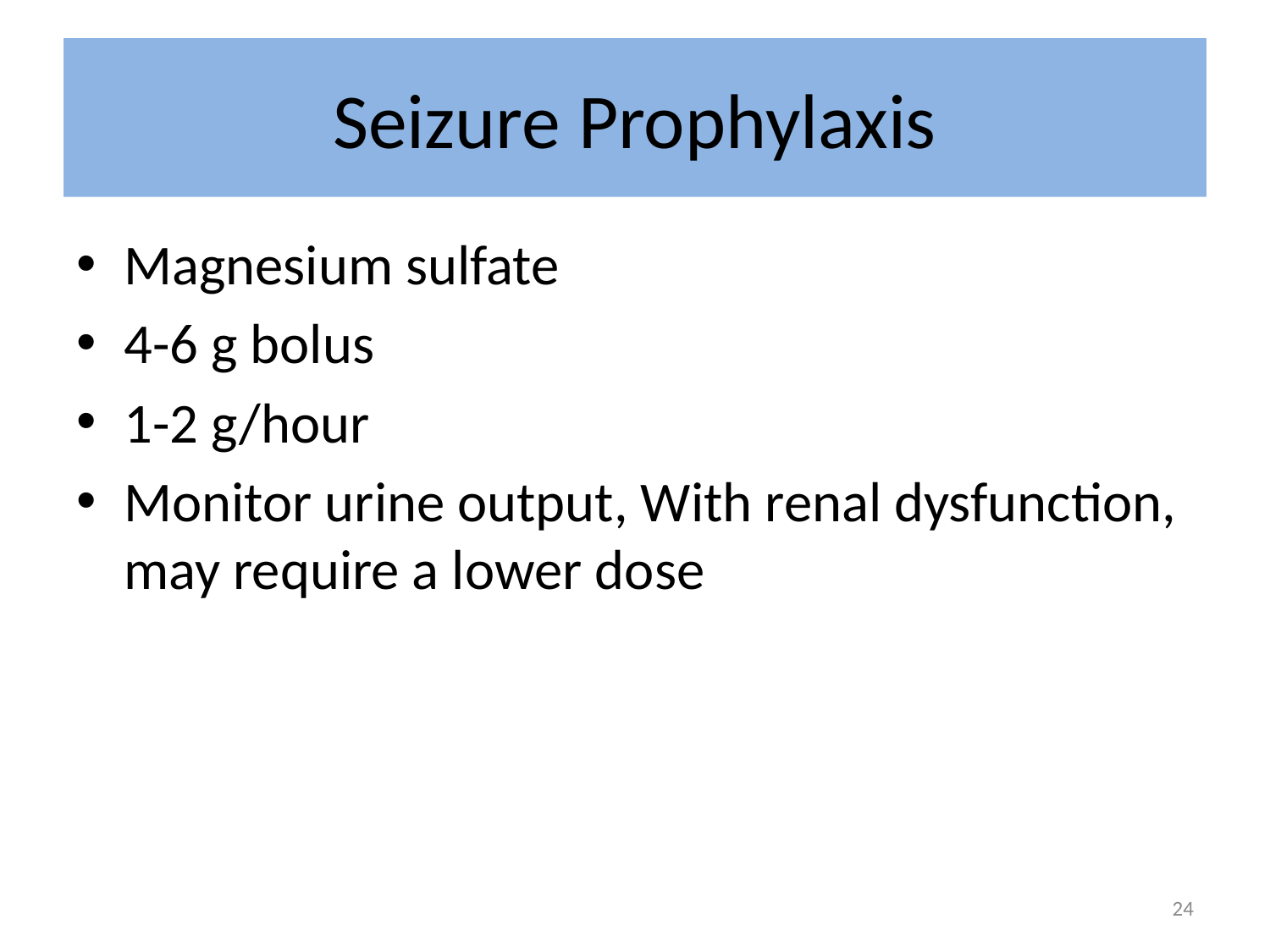

# Seizure Prophylaxis
Magnesium sulfate
4-6 g bolus
1-2 g/hour
Monitor urine output, With renal dysfunction, may require a lower dose
24